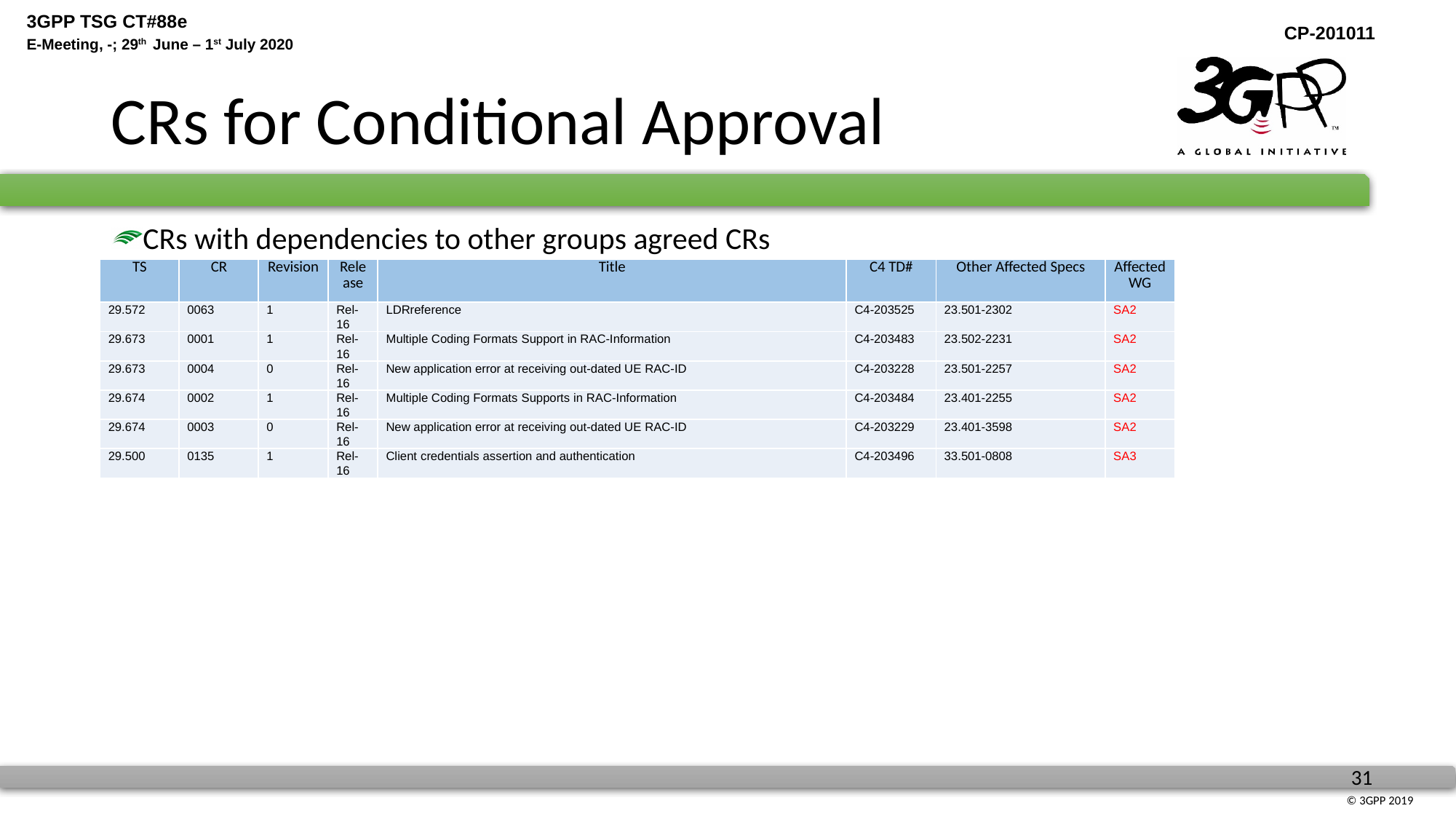

# CRs for Conditional Approval
CRs with dependencies to other groups agreed CRs

| TS | CR | Revision | Release | Title | C4 TD# | Other Affected Specs | Affected WG |
| --- | --- | --- | --- | --- | --- | --- | --- |
| 29.572 | 0063 | 1 | Rel-16 | LDRreference | C4-203525 | 23.501-2302 | SA2 |
| 29.673 | 0001 | 1 | Rel-16 | Multiple Coding Formats Support in RAC-Information | C4-203483 | 23.502-2231 | SA2 |
| 29.673 | 0004 | 0 | Rel-16 | New application error at receiving out-dated UE RAC-ID | C4-203228 | 23.501-2257 | SA2 |
| 29.674 | 0002 | 1 | Rel-16 | Multiple Coding Formats Supports in RAC-Information | C4-203484 | 23.401-2255 | SA2 |
| 29.674 | 0003 | 0 | Rel-16 | New application error at receiving out-dated UE RAC-ID | C4-203229 | 23.401-3598 | SA2 |
| 29.500 | 0135 | 1 | Rel-16 | Client credentials assertion and authentication | C4-203496 | 33.501-0808 | SA3 |